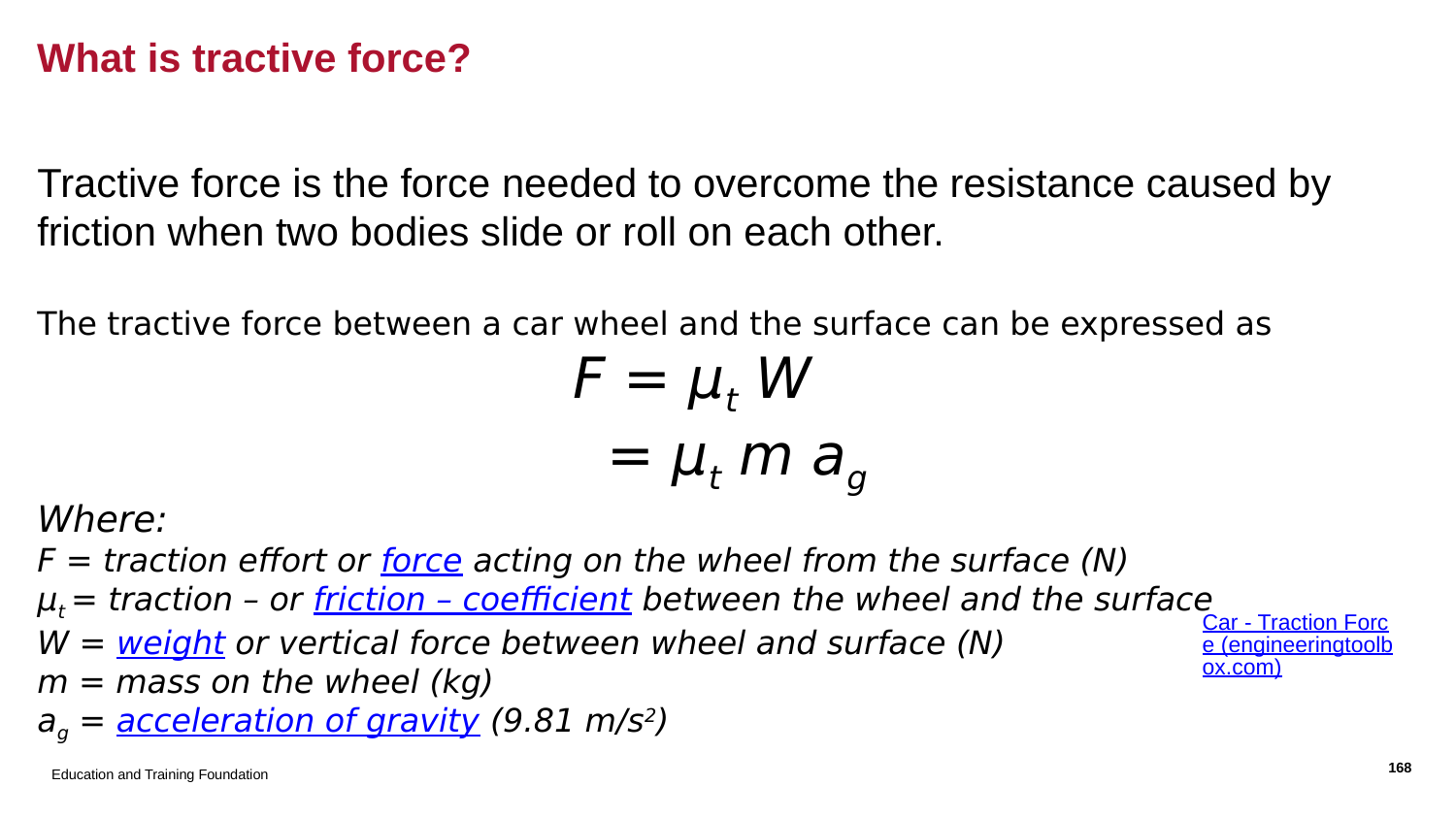

# What is tractive force?
Tractive force is the force needed to overcome the resistance caused by friction when two bodies slide or roll on each other.

The tractive force between a car wheel and the surface can be expressed as
F = μt W
        = μt m ag
Where:
F = traction effort or force acting on the wheel from the surface (N)
μt = traction – or friction – coefficient between the wheel and the surface
W = weight or vertical force between wheel and surface (N)
m = mass on the wheel (kg)
ag = acceleration of gravity (9.81 m/s2)

Car - Traction Force (engineeringtoolbox.com)
Education and Training Foundation
168